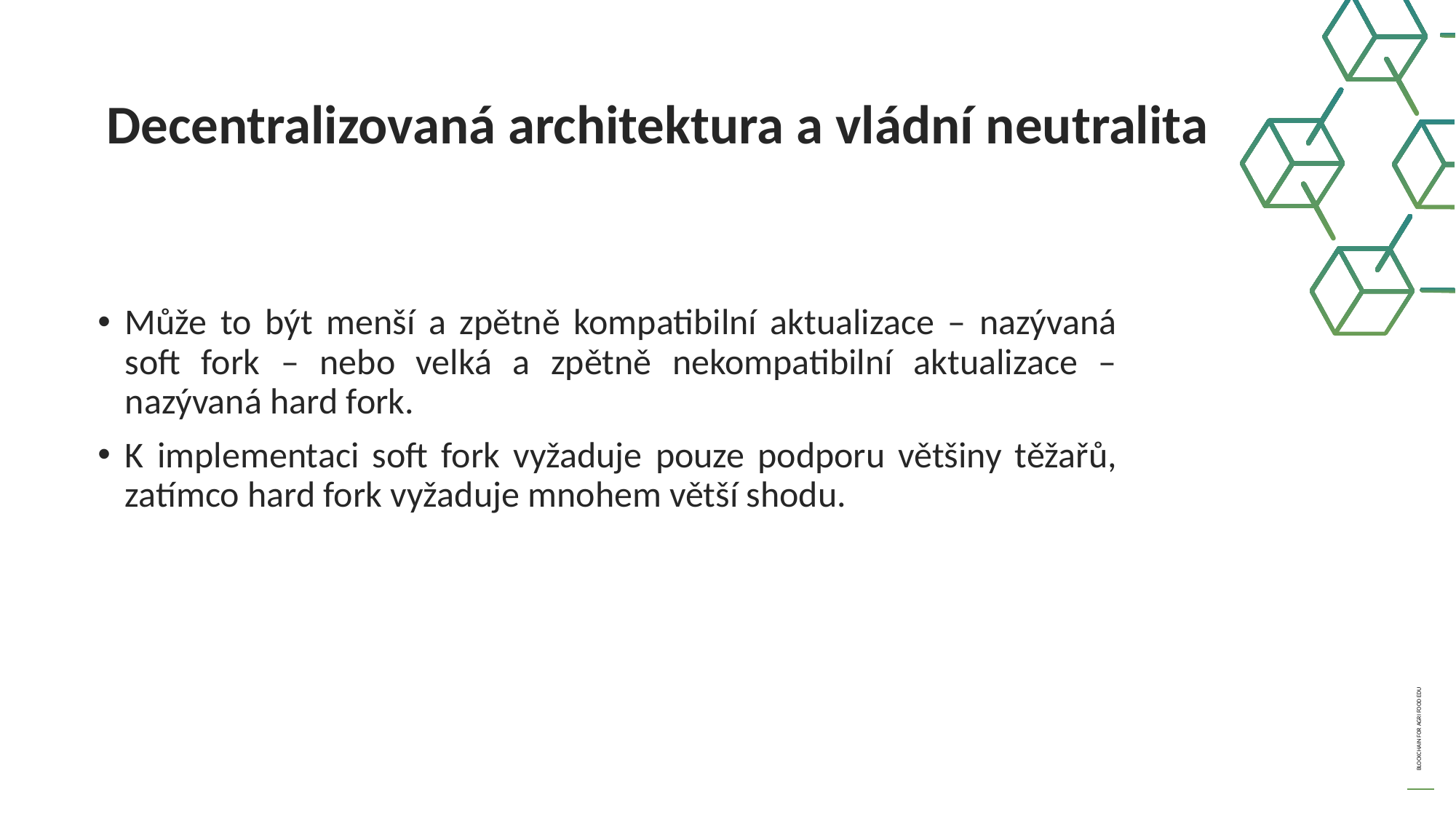

Decentralizovaná architektura a vládní neutralita
Může to být menší a zpětně kompatibilní aktualizace – nazývaná soft fork – nebo velká a zpětně nekompatibilní aktualizace – nazývaná hard fork.
K implementaci soft fork vyžaduje pouze podporu většiny těžařů, zatímco hard fork vyžaduje mnohem větší shodu.